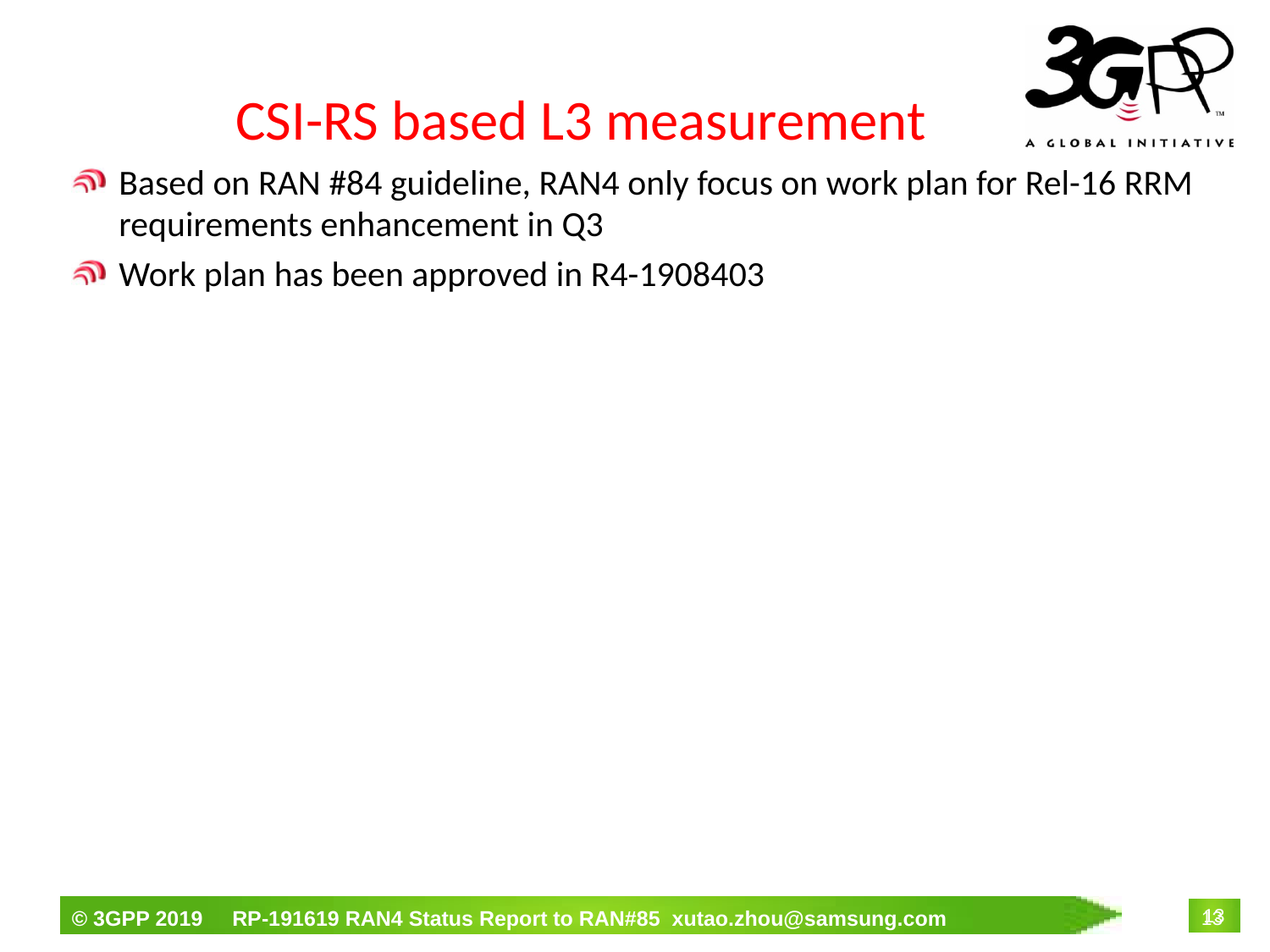

# CSI-RS based L3 measurement
Based on RAN #84 guideline, RAN4 only focus on work plan for Rel-16 RRM requirements enhancement in Q3
Work plan has been approved in R4-1908403

13